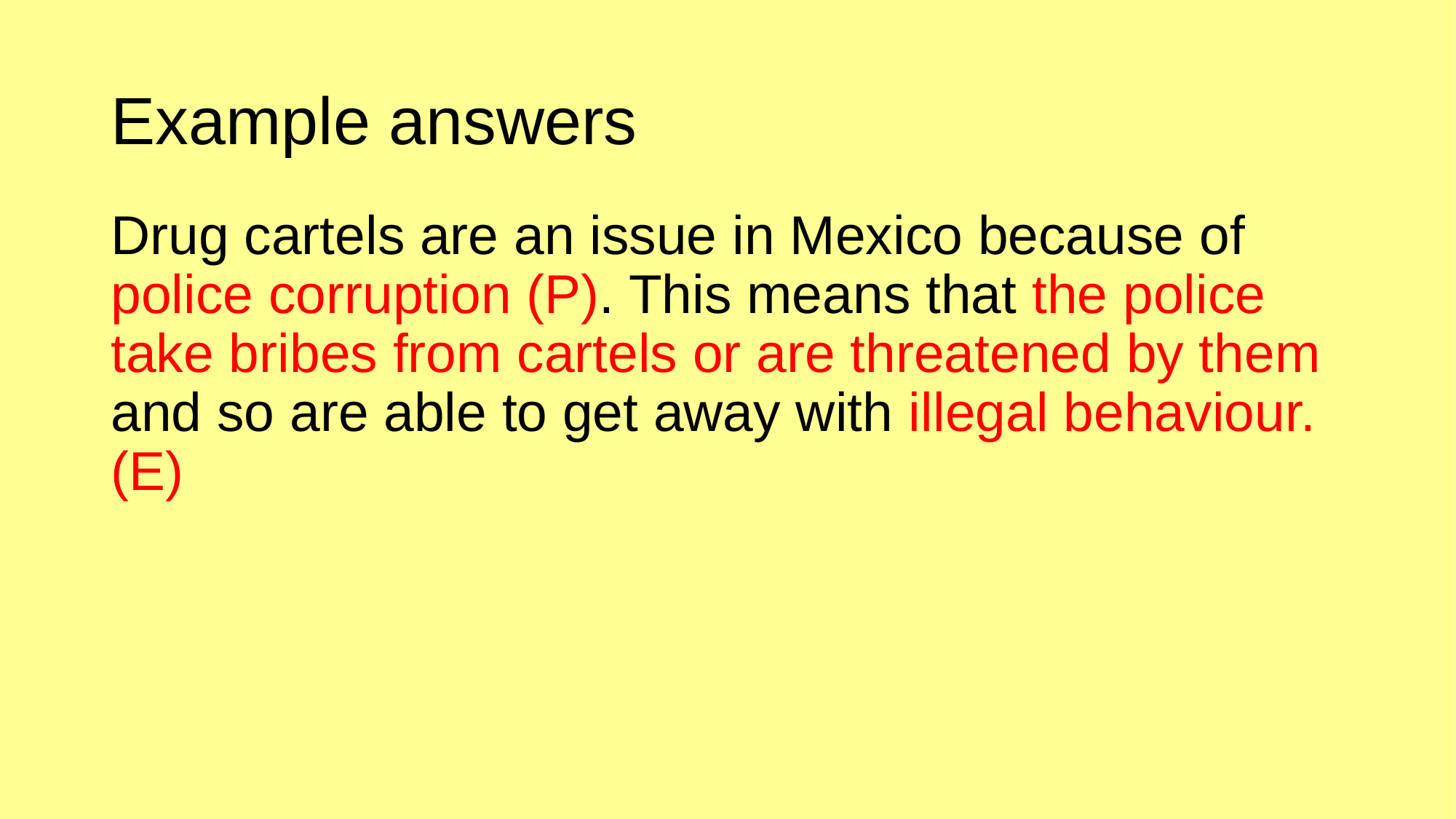

# Example answers
Drug cartels are an issue in Mexico because of police corruption (P). This means that the police take bribes from cartels or are threatened by them and so are able to get away with illegal behaviour. (E)